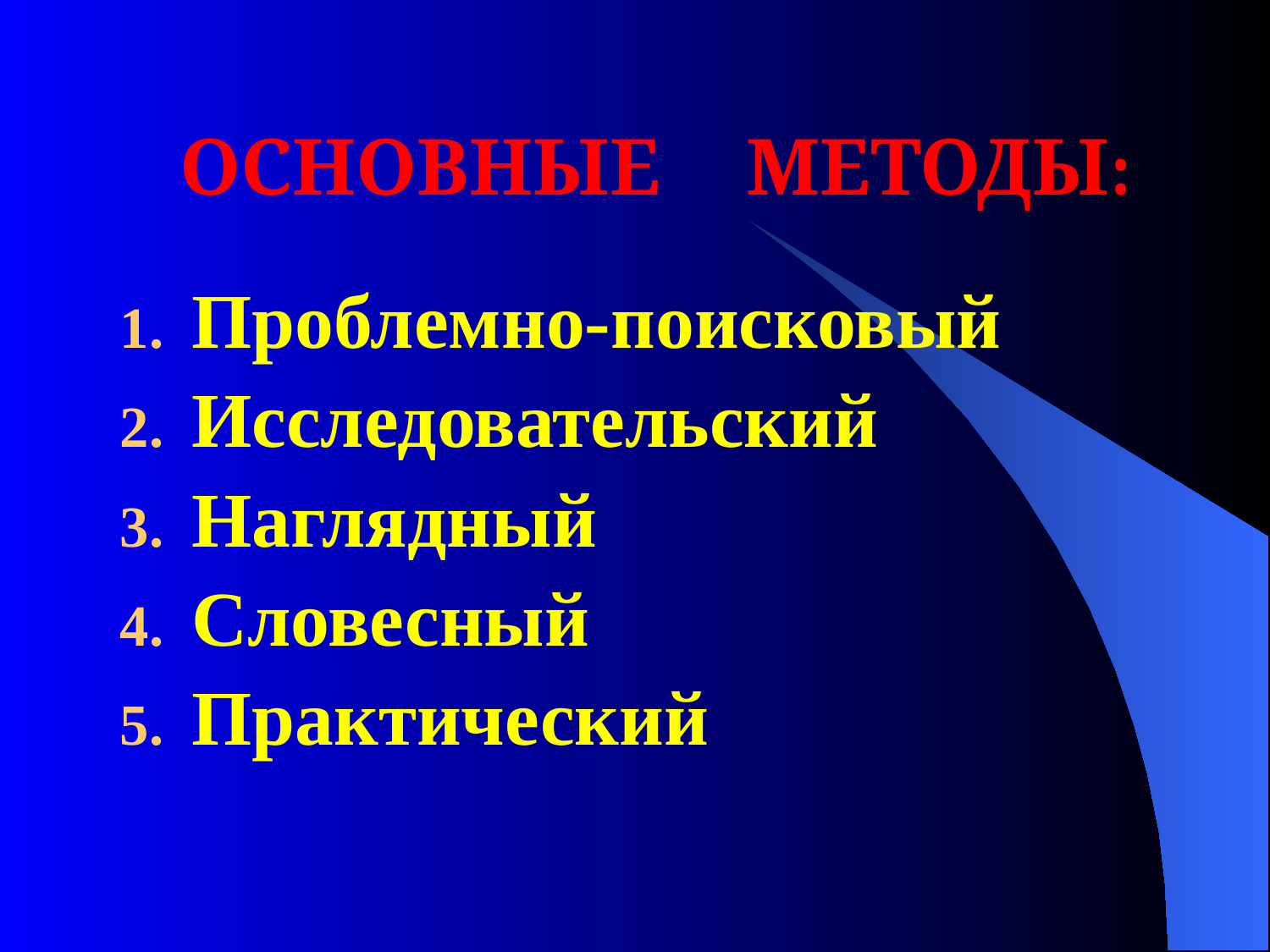

# ОСНОВНЫЕ     МЕТОДЫ:
Проблемно-поисковый
Исследовательский
Наглядный
Словесный
Практический